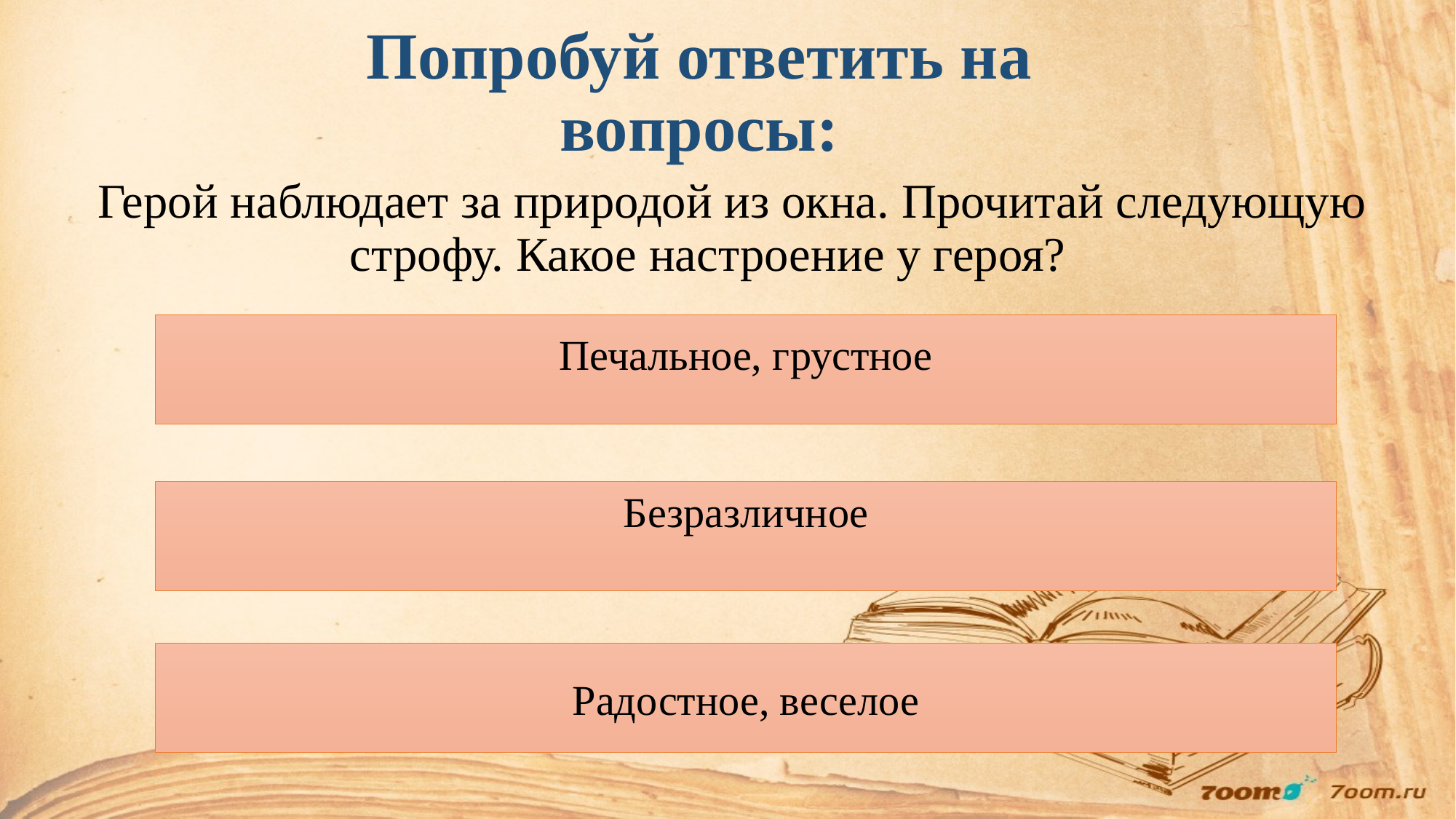

# Попробуй ответить на вопросы:
 Герой наблюдает за природой из окна. Прочитай следующую строфу. Какое настроение у героя?
Печальное, грустное

Безразличное

Радостное, веселое